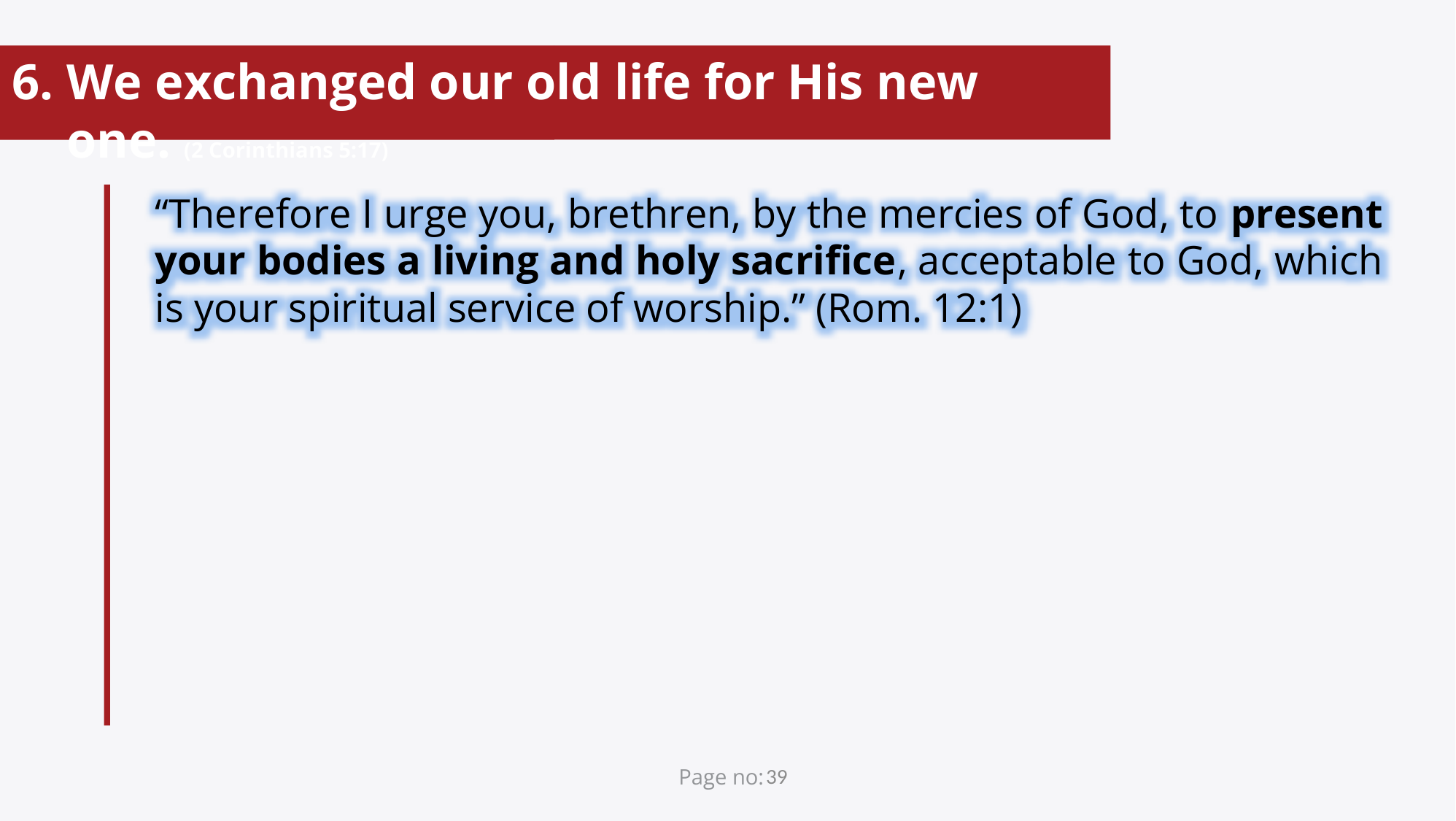

We exchanged our old life for His new one. (2 Corinthians 5:17)

“Therefore I urge you, brethren, by the mercies of God, to present your bodies a living and holy sacrifice, acceptable to God, which is your spiritual service of worship.” (Rom. 12:1)